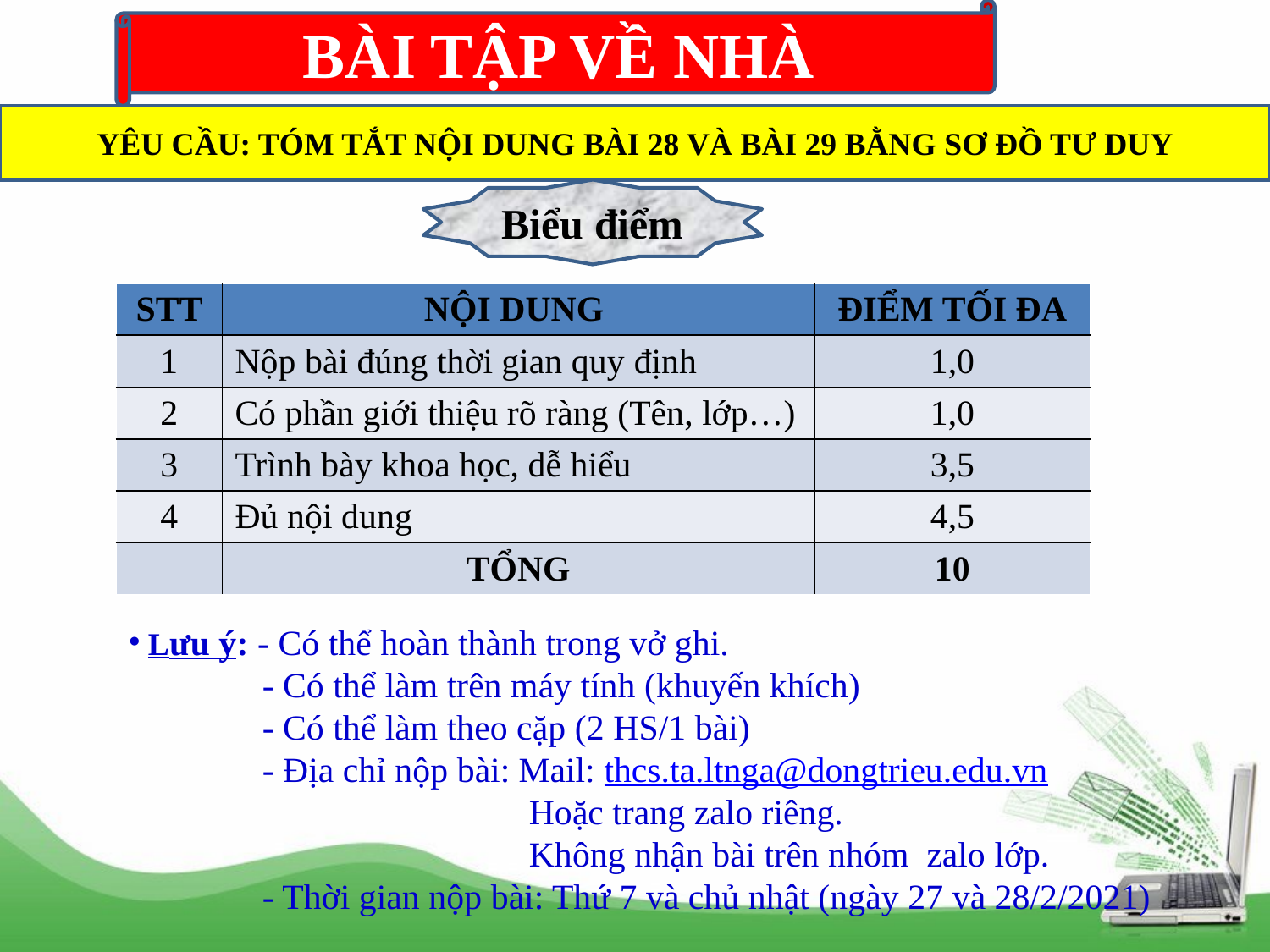

BÀI TẬP VỀ NHÀ
YÊU CẦU: TÓM TẮT NỘI DUNG BÀI 28 VÀ BÀI 29 BẰNG SƠ ĐỒ TƯ DUY
Biểu điểm
| STT | NỘI DUNG | ĐIỂM TỐI ĐA |
| --- | --- | --- |
| 1 | Nộp bài đúng thời gian quy định | 1,0 |
| 2 | Có phần giới thiệu rõ ràng (Tên, lớp…) | 1,0 |
| 3 | Trình bày khoa học, dễ hiểu | 3,5 |
| 4 | Đủ nội dung | 4,5 |
|  | TỔNG | 10 |
 Lưu ý: - Có thể hoàn thành trong vở ghi.
               - Có thể làm trên máy tính (khuyến khích)
               - Có thể làm theo cặp (2 HS/1 bài)
               - Địa chỉ nộp bài: Mail: thcs.ta.ltnga@dongtrieu.edu.vn
                                             Hoặc trang zalo riêng.
                                             Không nhận bài trên nhóm  zalo lớp.
               - Thời gian nộp bài: Thứ 7 và chủ nhật (ngày 27 và 28/2/2021)